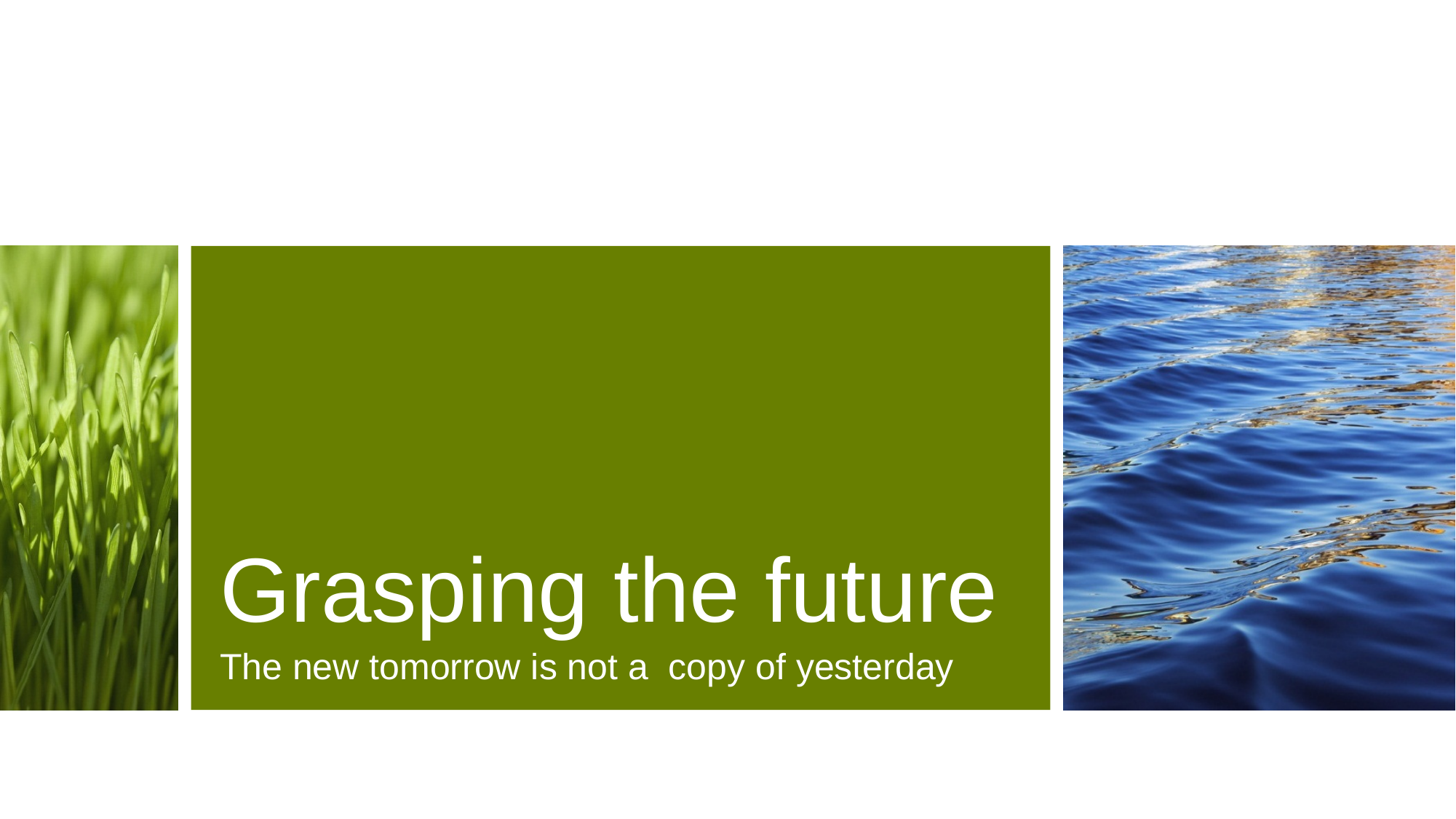

# Grasping the future
The new tomorrow is not a  copy of yesterday